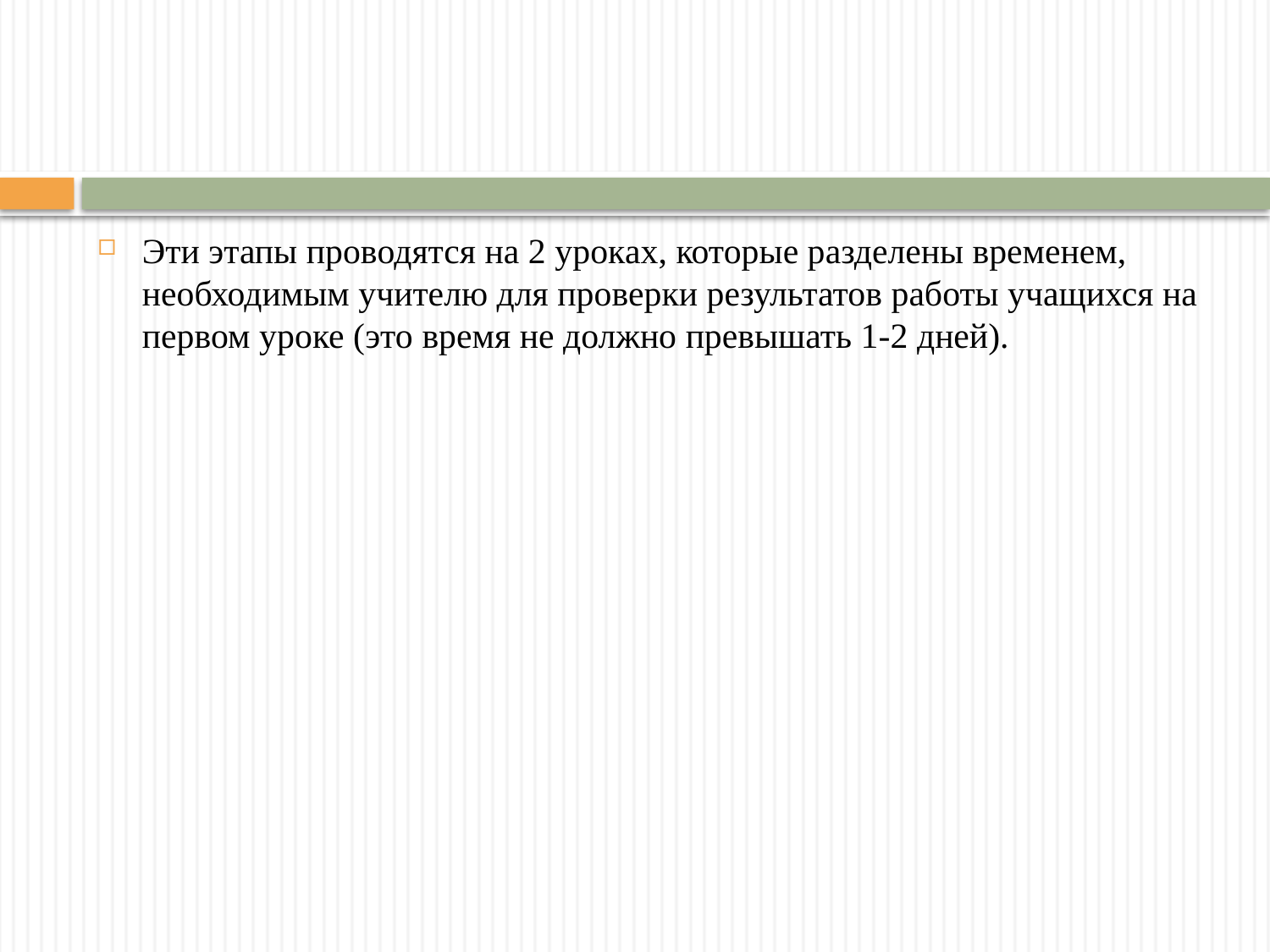

#
Эти этапы проводятся на 2 уроках, которые разделены временем, необходимым учителю для проверки результатов работы учащихся на первом уроке (это время не должно превышать 1-2 дней).